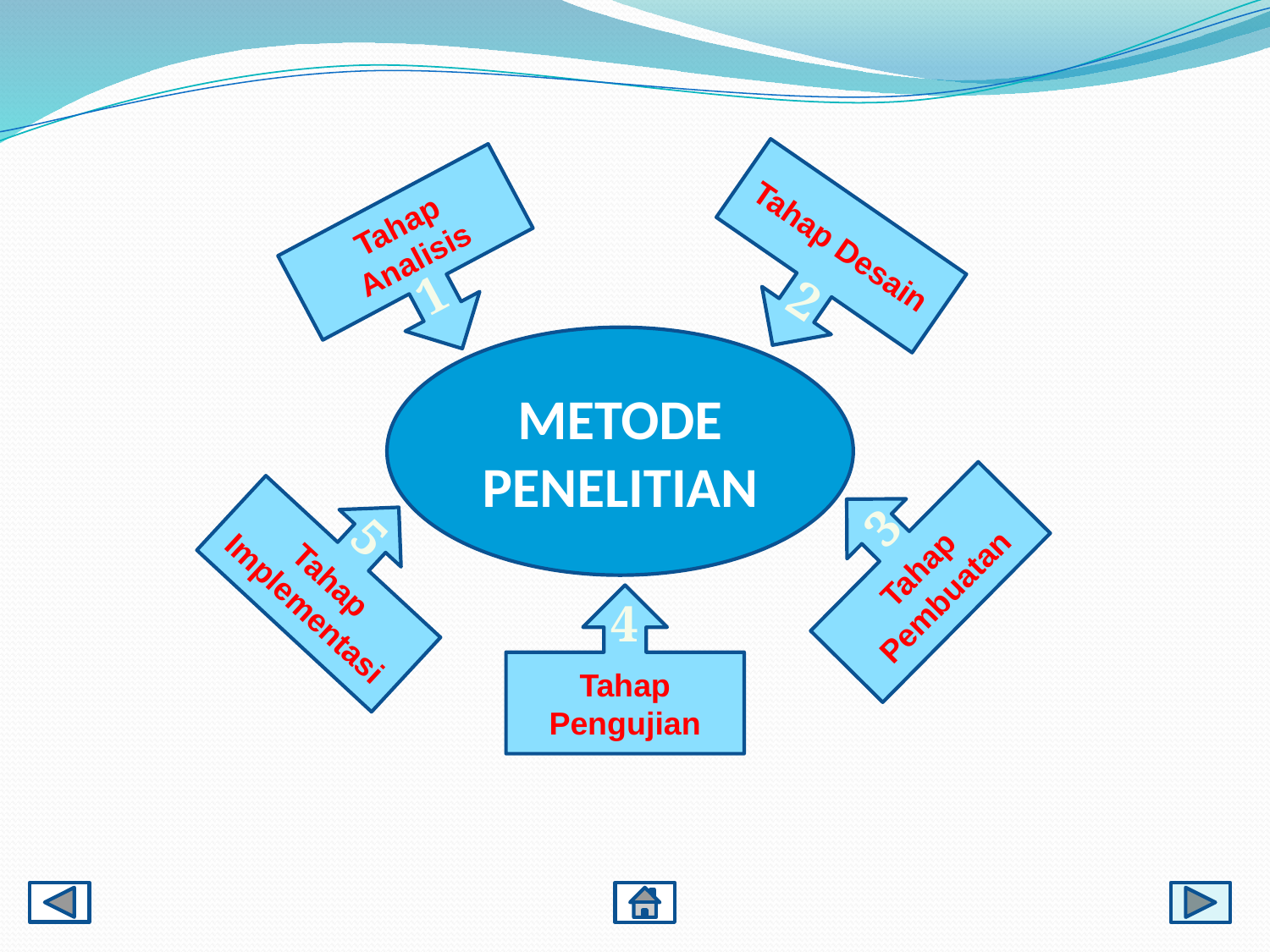

Tahap Analisis
Tahap Desain
1
2
METODE PENELITIAN
Tahap Pembuatan
Tahap Implementasi
3
5
Tahap Pengujian
4